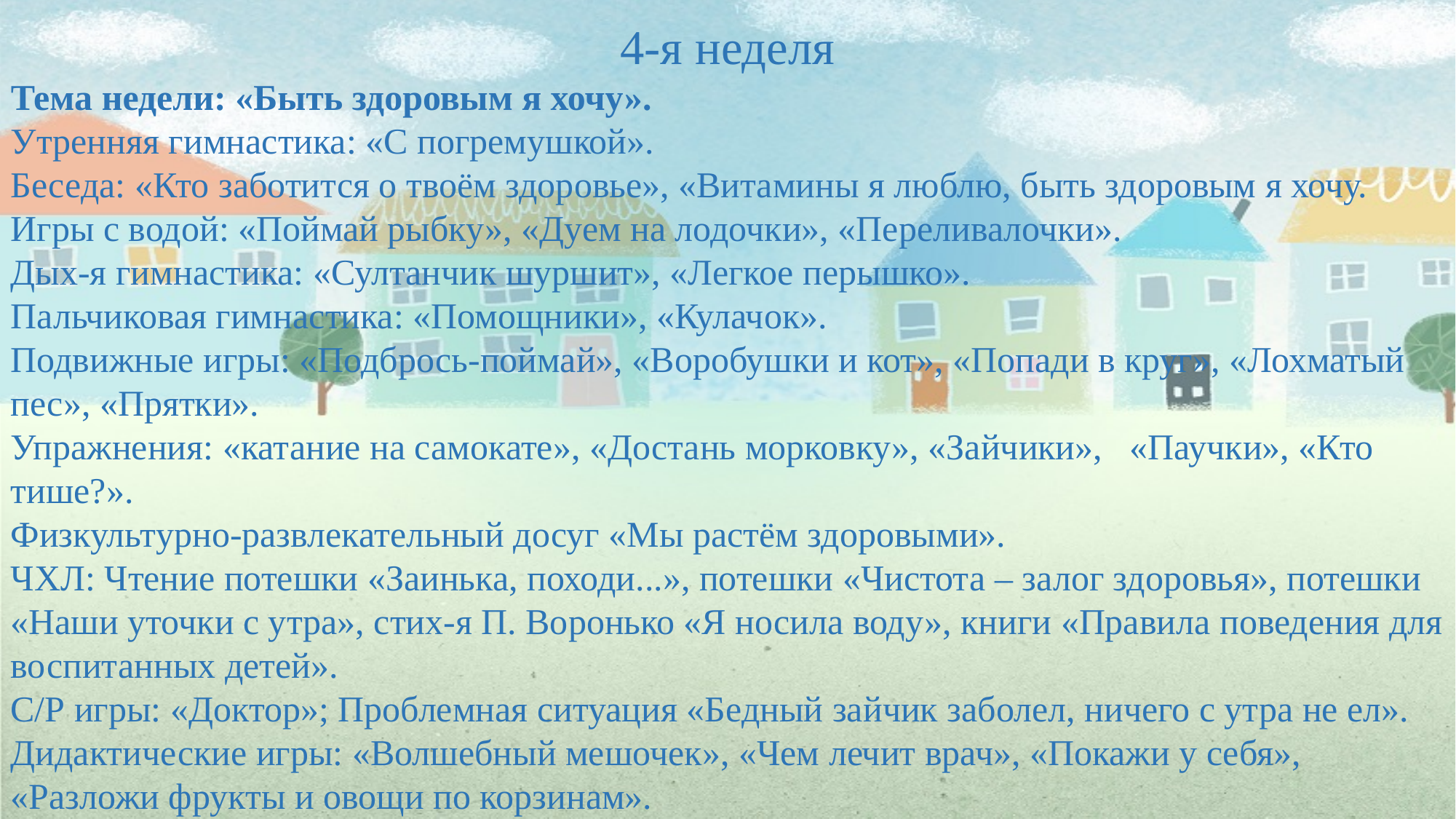

4-я неделя
Тема недели: «Быть здоровым я хочу».
Утренняя гимнастика: «С погремушкой».
Беседа: «Кто заботится о твоём здоровье», «Витамины я люблю, быть здоровым я хочу.
Игры с водой: «Поймай рыбку», «Дуем на лодочки», «Переливалочки».
Дых-я гимнастика: «Султанчик шуршит», «Легкое перышко».
Пальчиковая гимнастика: «Помощники», «Кулачок».
Подвижные игры: «Подбрось-поймай», «Воробушки и кот», «Попади в круг», «Лохматый пес», «Прятки».
Упражнения: «катание на самокате», «Достань морковку», «Зайчики»,   «Паучки», «Кто тише?».
Физкультурно-развлекательный досуг «Мы растём здоровыми».
ЧХЛ: Чтение потешки «Заинька, походи...», потешки «Чистота – залог здоровья», потешки «Наши уточки с утра», стих-я П. Воронько «Я носила воду», книги «Правила поведения для воспитанных детей».
С/Р игры: «Доктор»; Проблемная ситуация «Бедный зайчик заболел, ничего с утра не ел».
Дидактические игры: «Волшебный мешочек», «Чем лечит врач», «Покажи у себя», «Разложи фрукты и овощи по корзинам».